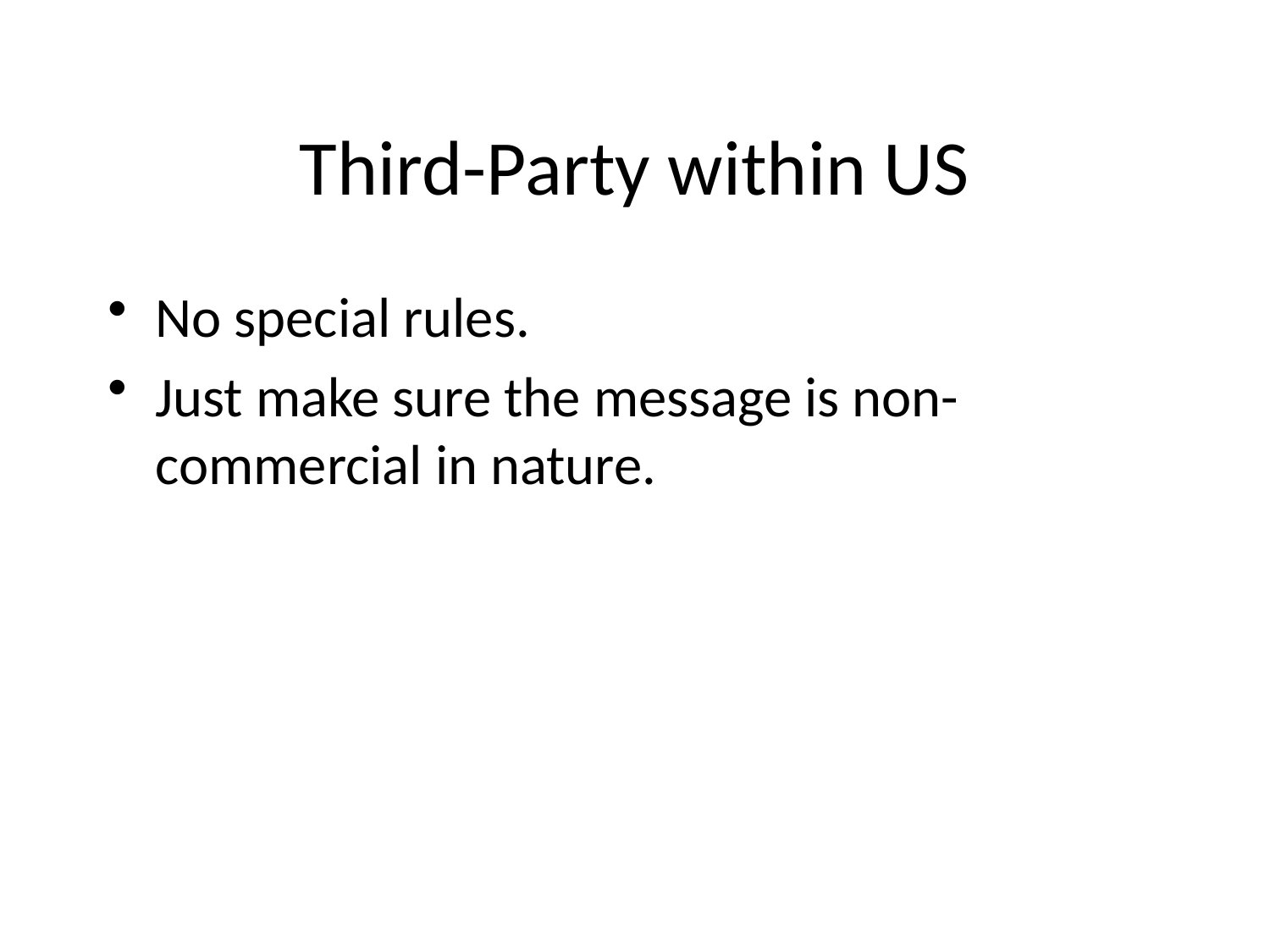

Third-Party within US
No special rules.
Just make sure the message is non-commercial in nature.